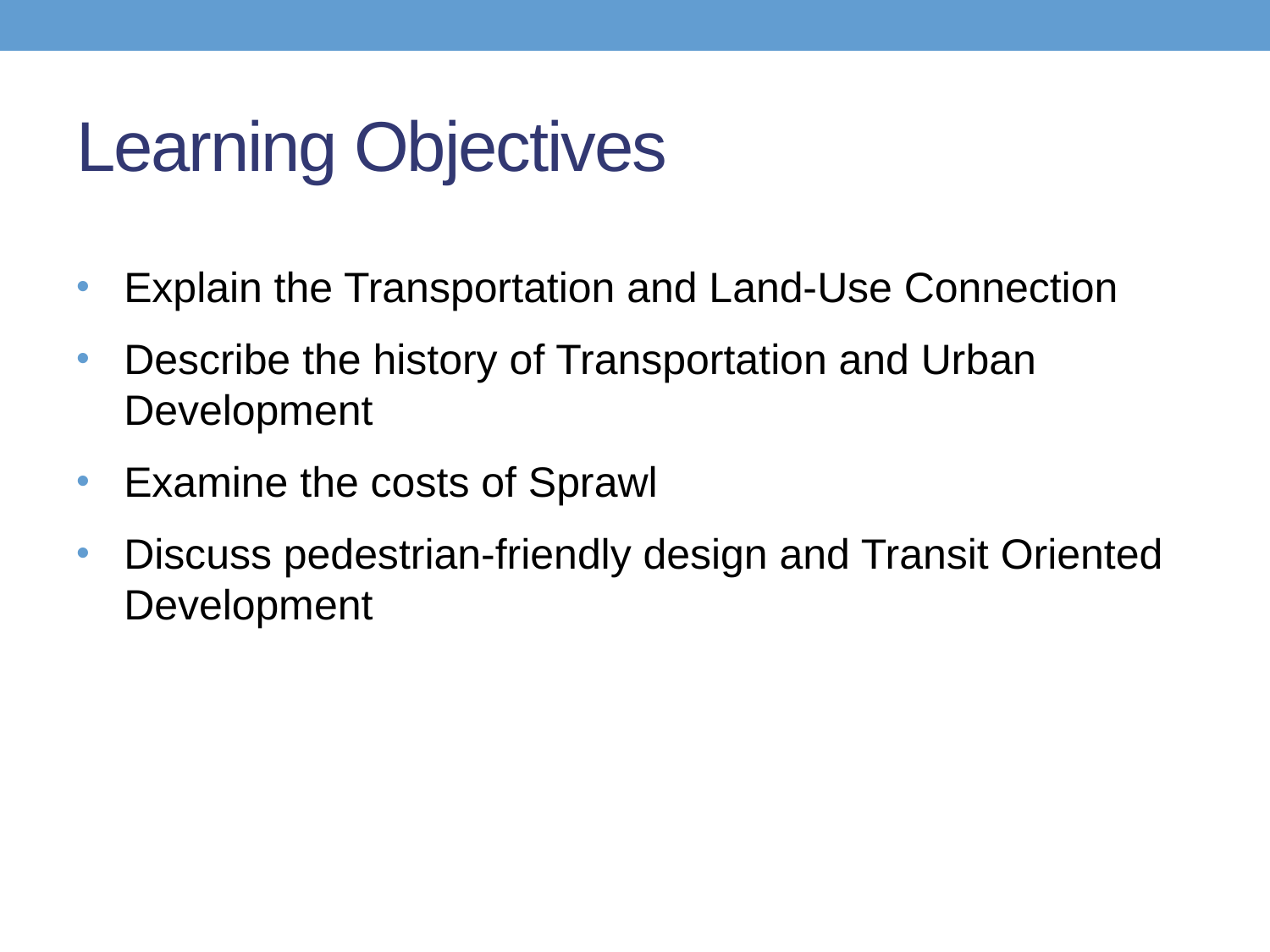

# Learning Objectives
Explain the Transportation and Land-Use Connection
Describe the history of Transportation and Urban Development
Examine the costs of Sprawl
Discuss pedestrian-friendly design and Transit Oriented Development